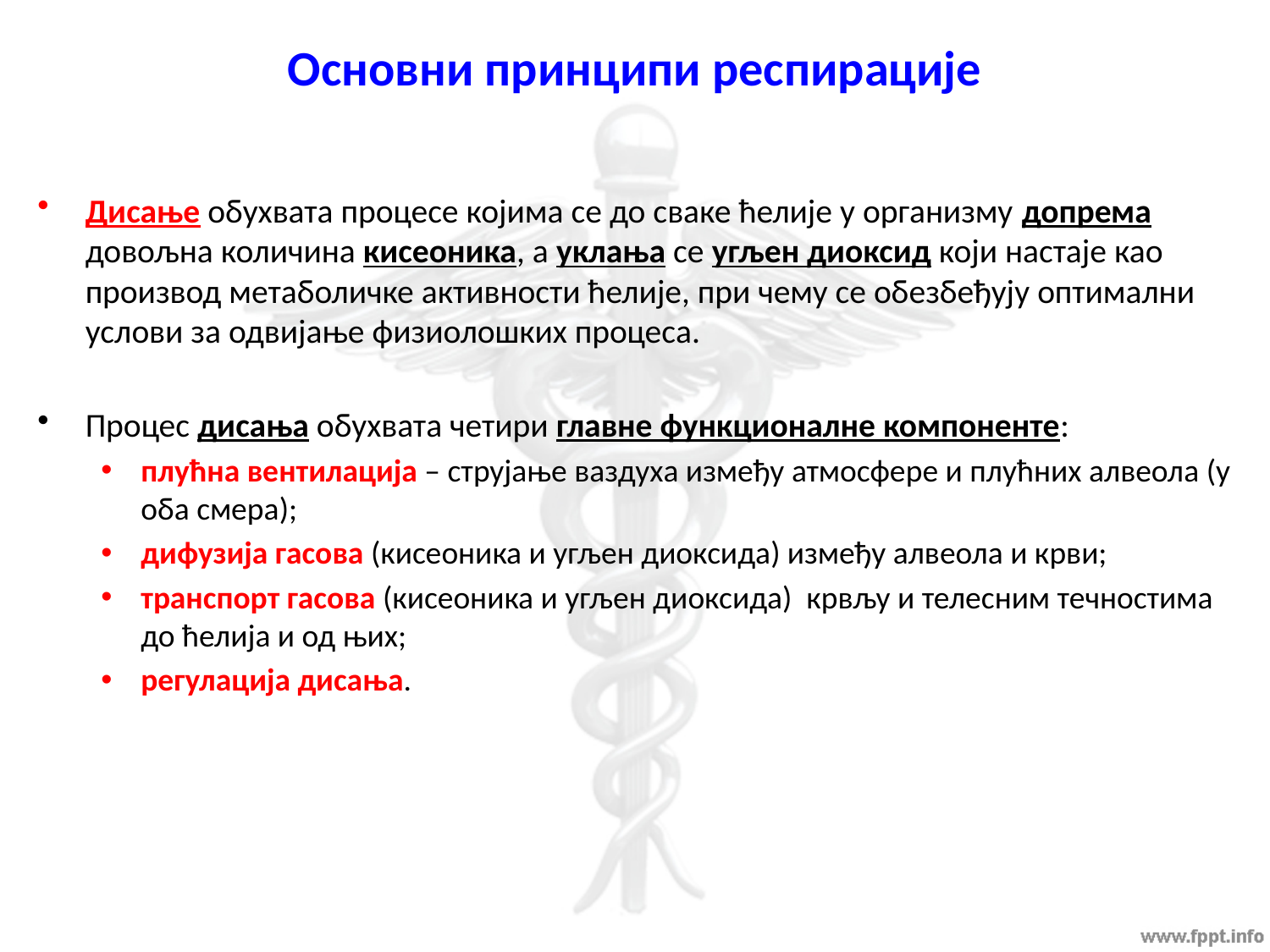

# Основни принципи респирације

Дисање обухвата процесе којима се до сваке ћелије у организму допрема довољна количина кисеоника, а уклања се угљен диоксид који настаје као производ метаболичке активности ћелије, при чему се обезбеђују оптимални услови за одвијање физиолошких процеса.

Процес дисања обухвата четири главне функционалне компоненте:
плућна вентилација – струјање ваздуха између атмосфере и плућних алвеола (у оба смера);
дифузија гасова (кисеоника и угљен диоксида) између алвеола и крви;
транспорт гасова (кисеоника и угљен диоксида)  крвљу и телесним течностима до ћелија и од њих;
регулација дисања.